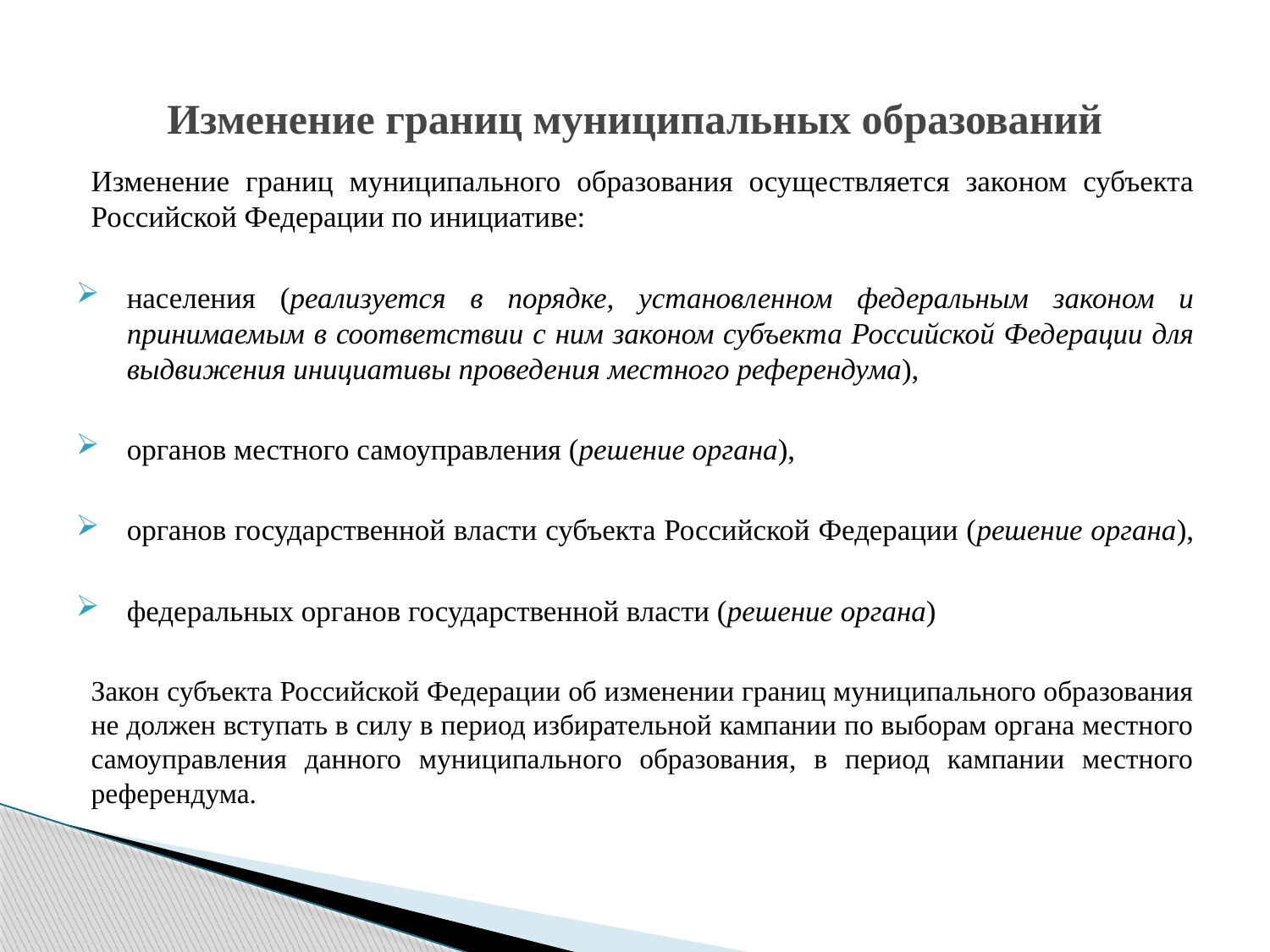

# Изменение границ муниципальных образований
Изменение границ муниципального образования осуществляется законом субъекта Российской Федерации по инициативе:

населения (реализуется в порядке, установленном федеральным законом и принимаемым в соответствии с ним законом субъекта Российской Федерации для выдвижения инициативы проведения местного референдума),

органов местного самоуправления (решение органа),

органов государственной власти субъекта Российской Федерации (решение органа),

федеральных органов государственной власти (решение органа)

Закон субъекта Российской Федерации об изменении границ муниципального образования не должен вступать в силу в период избирательной кампании по выборам органа местного самоуправления данного муниципального образования, в период кампании местного референдума.